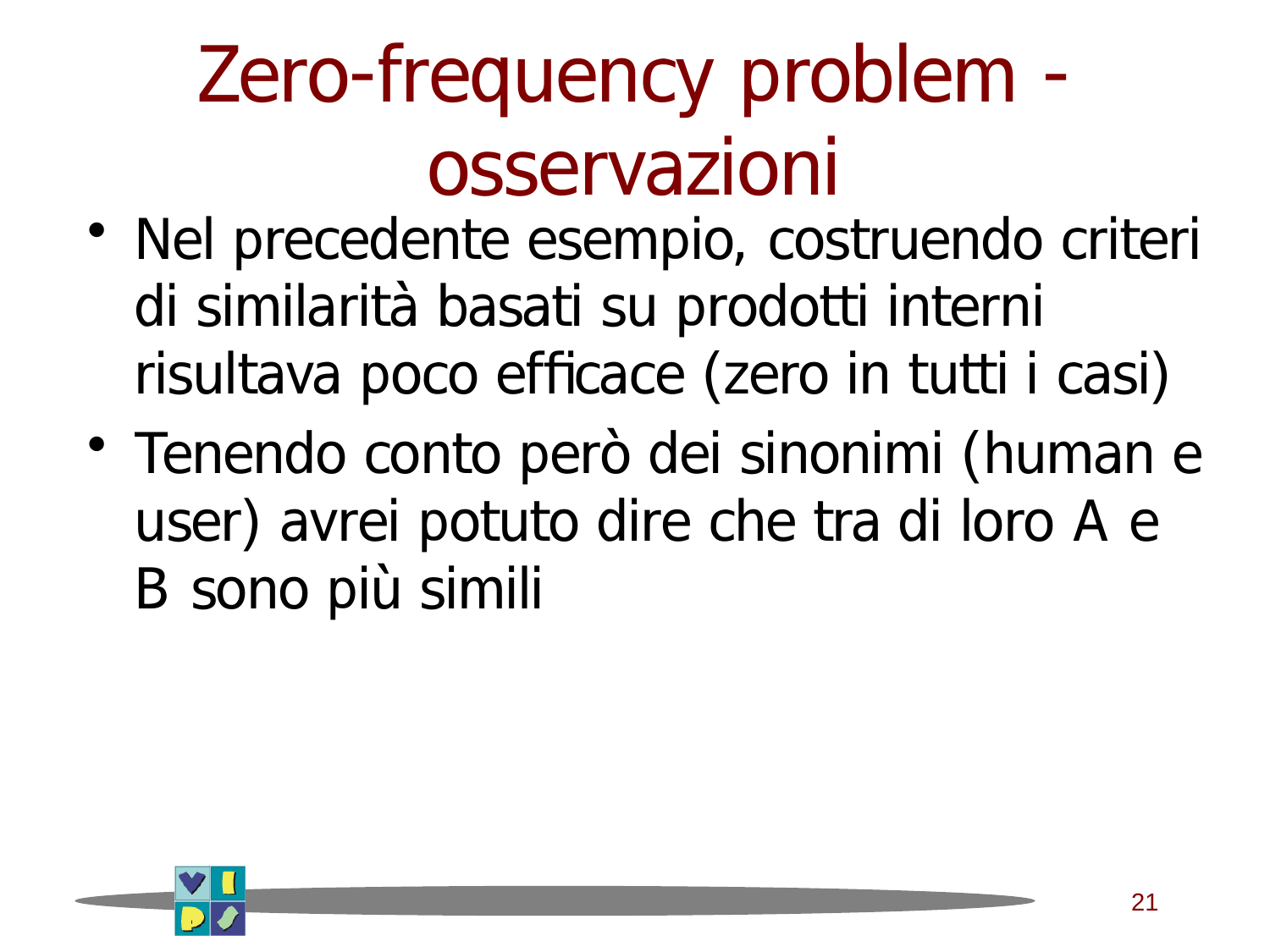

# Zero-frequency problem - osservazioni
Nel precedente esempio, costruendo criteri di similarità basati su prodotti interni risultava poco efficace (zero in tutti i casi)
Tenendo conto però dei sinonimi (human e user) avrei potuto dire che tra di loro A e B sono più simili
21